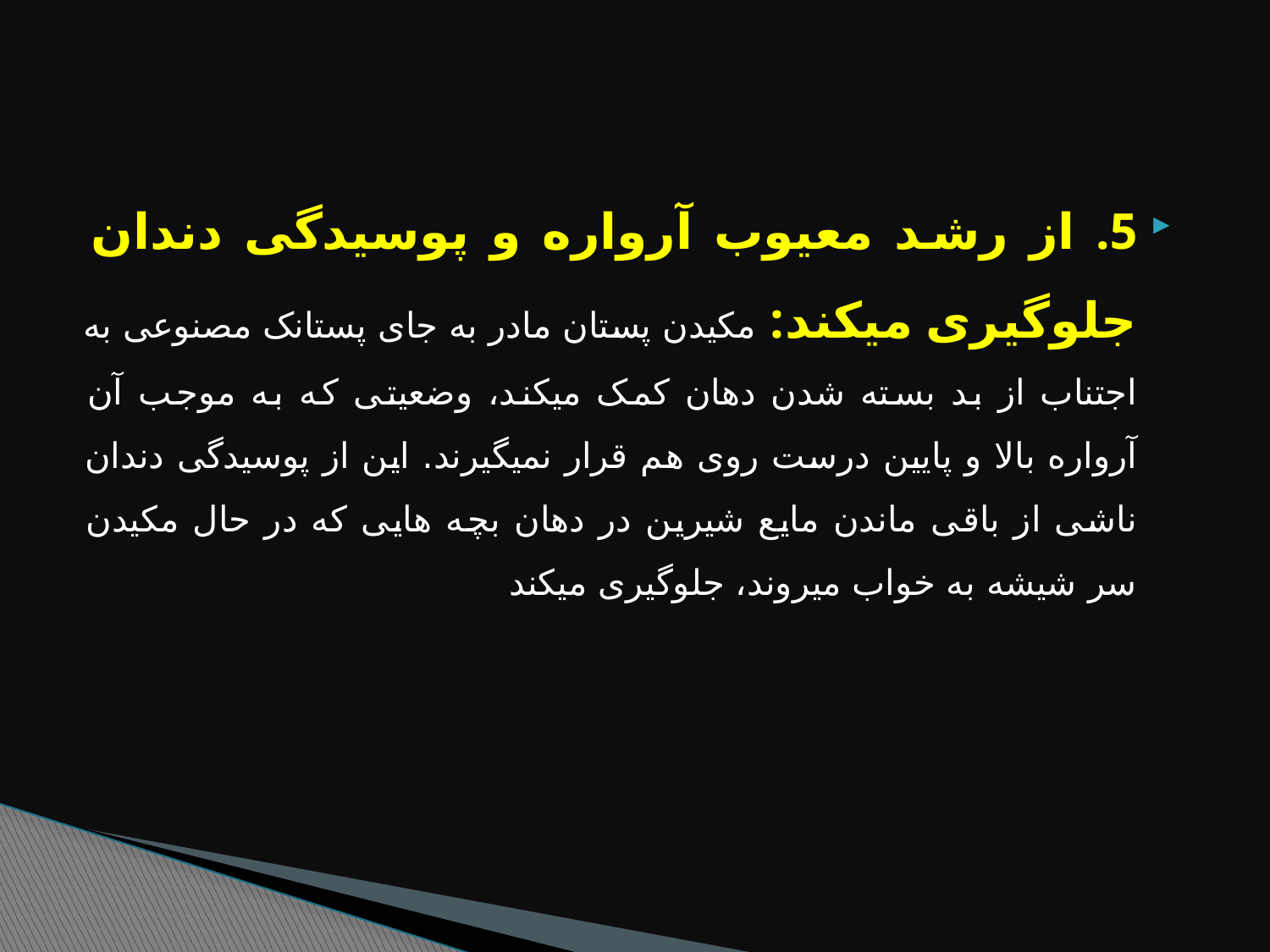

5. از رشد معیوب آرواره و پوسیدگی دندان جلوگیری میکند: مکیدن پستان مادر به جای پستانک مصنوعی به اجتناب از بد بسته شدن دهان کمک میکند، وضعیتی که به موجب آن آرواره بالا و پایین درست روی هم قرار نمیگیرند. این از پوسیدگی دندان ناشی از باقی ماندن مایع شیرین در دهان بچه هایی که در حال مکیدن سر شیشه به خواب میروند، جلوگیری میکند